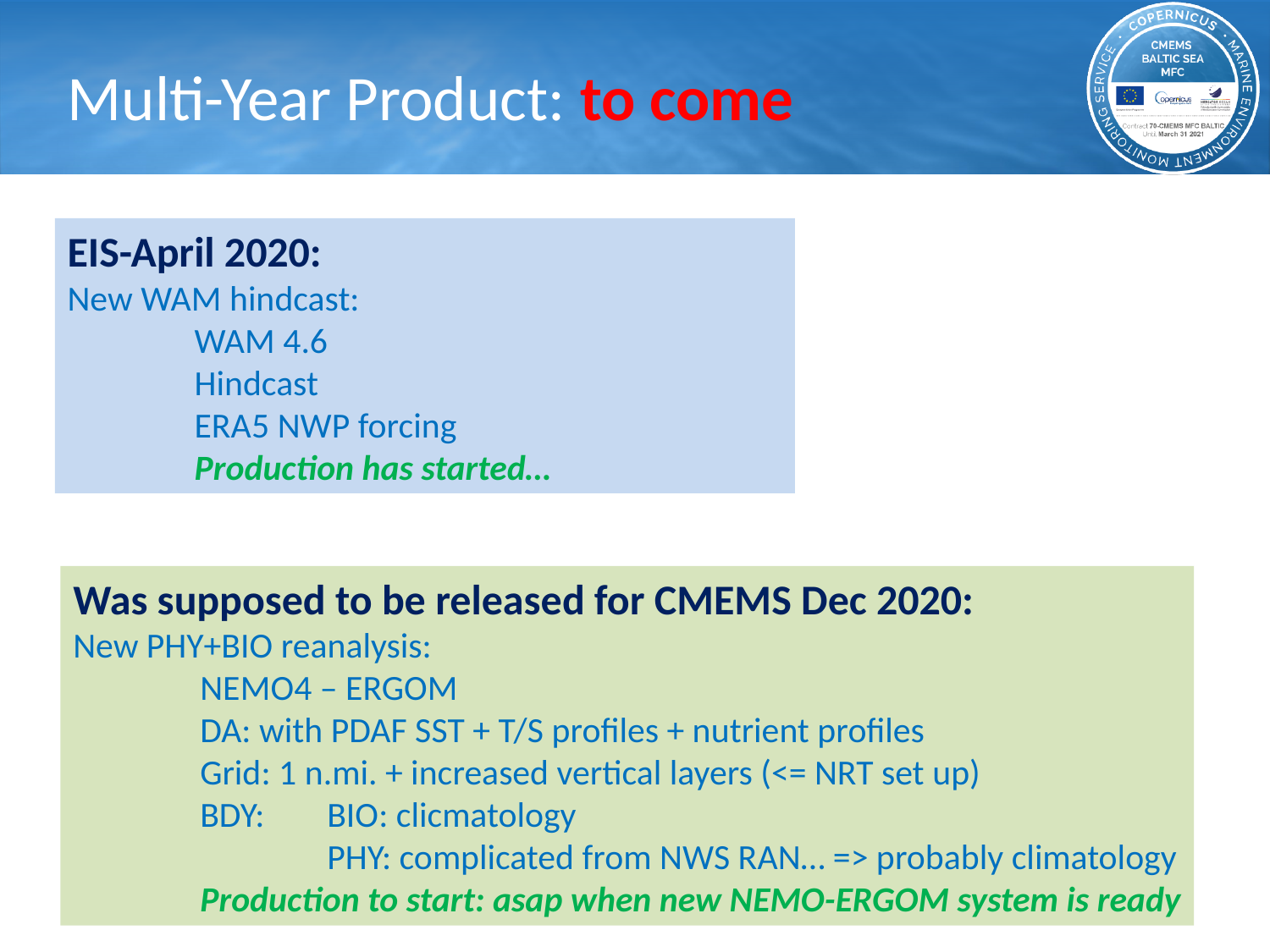

# Multi-Year Product: to come
EIS-April 2020:
New WAM hindcast:
	WAM 4.6
	Hindcast
	ERA5 NWP forcing
	Production has started…
Was supposed to be released for CMEMS Dec 2020:
New PHY+BIO reanalysis:
	NEMO4 – ERGOM
	DA: with PDAF SST + T/S profiles + nutrient profiles
	Grid: 1 n.mi. + increased vertical layers (<= NRT set up)
	BDY:  	BIO: clicmatology
		PHY: complicated from NWS RAN… => probably climatology
	Production to start: asap when new NEMO-ERGOM system is ready